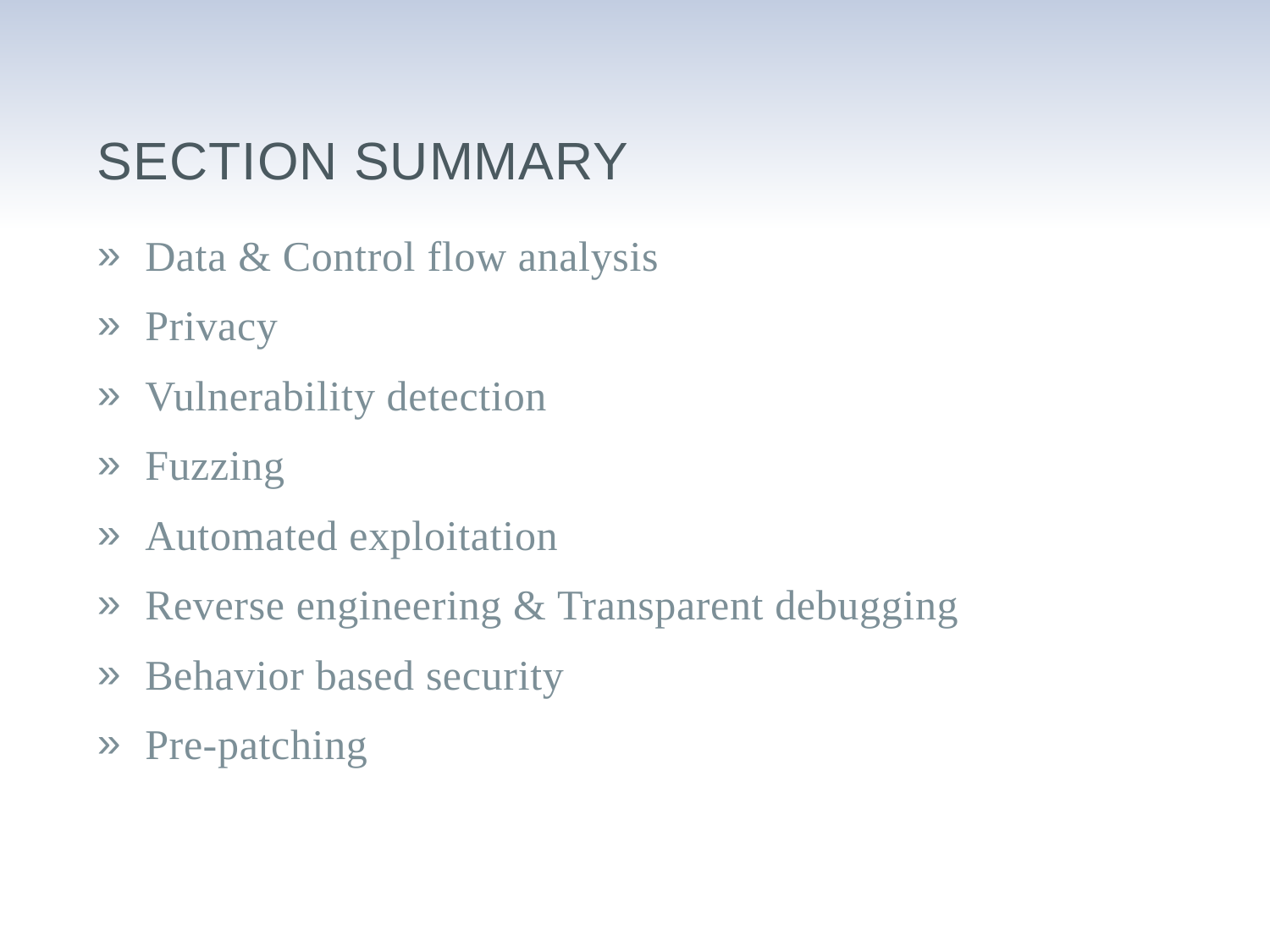

# Section Summary
Data & Control flow analysis
Privacy
Vulnerability detection
Fuzzing
Automated exploitation
Reverse engineering & Transparent debugging
Behavior based security
Pre-patching